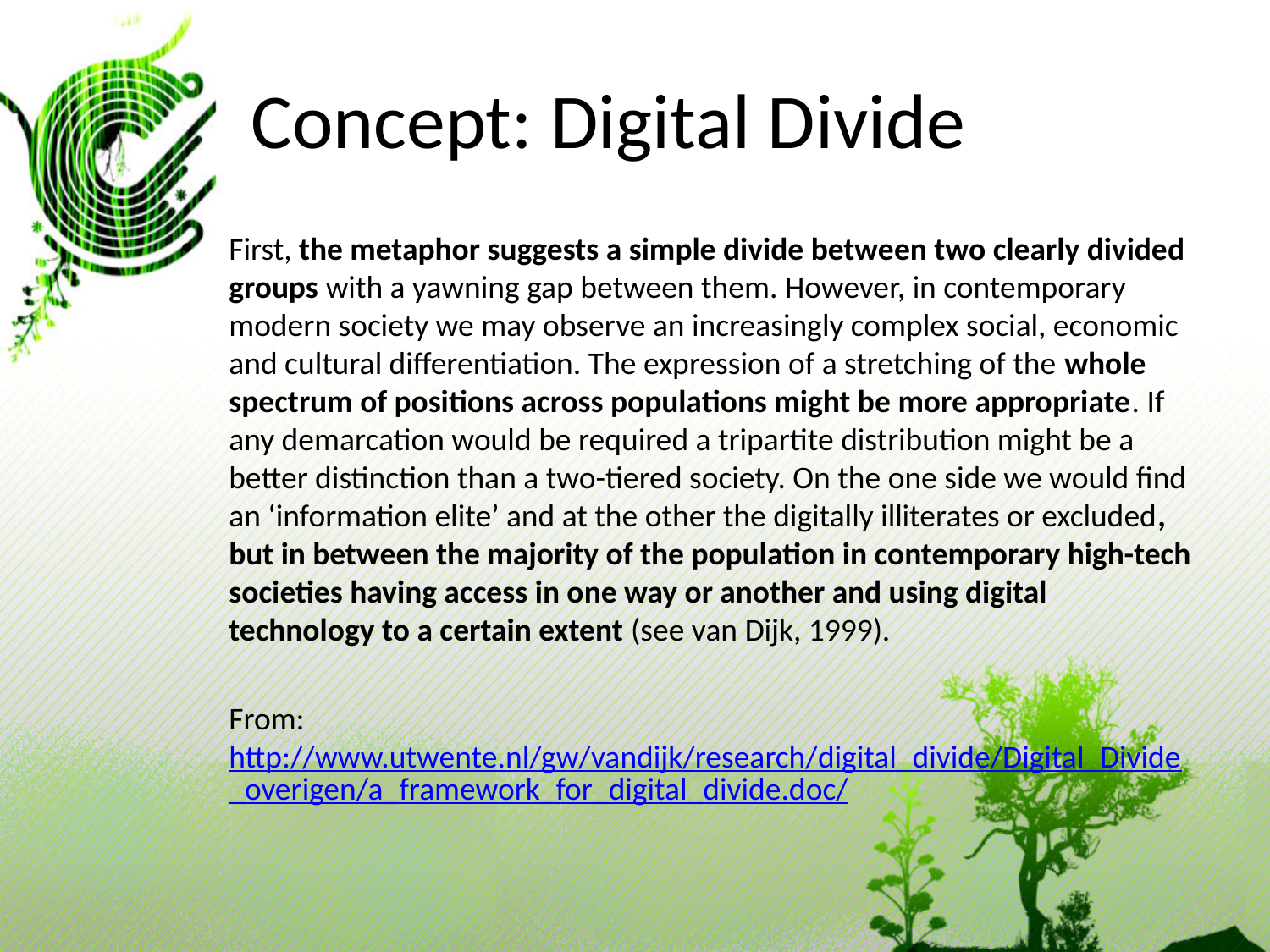

# Concept: Digital Divide
First, the metaphor suggests a simple divide between two clearly divided groups with a yawning gap between them. However, in contemporary modern society we may observe an increasingly complex social, economic and cultural differentiation. The expression of a stretching of the whole spectrum of positions across populations might be more appropriate. If any demarcation would be required a tripartite distribution might be a better distinction than a two-tiered society. On the one side we would find an ‘information elite’ and at the other the digitally illiterates or excluded, but in between the majority of the population in contemporary high-tech societies having access in one way or another and using digital technology to a certain extent (see van Dijk, 1999).

	From: http://www.utwente.nl/gw/vandijk/research/digital_divide/Digital_Divide_overigen/a_framework_for_digital_divide.doc/